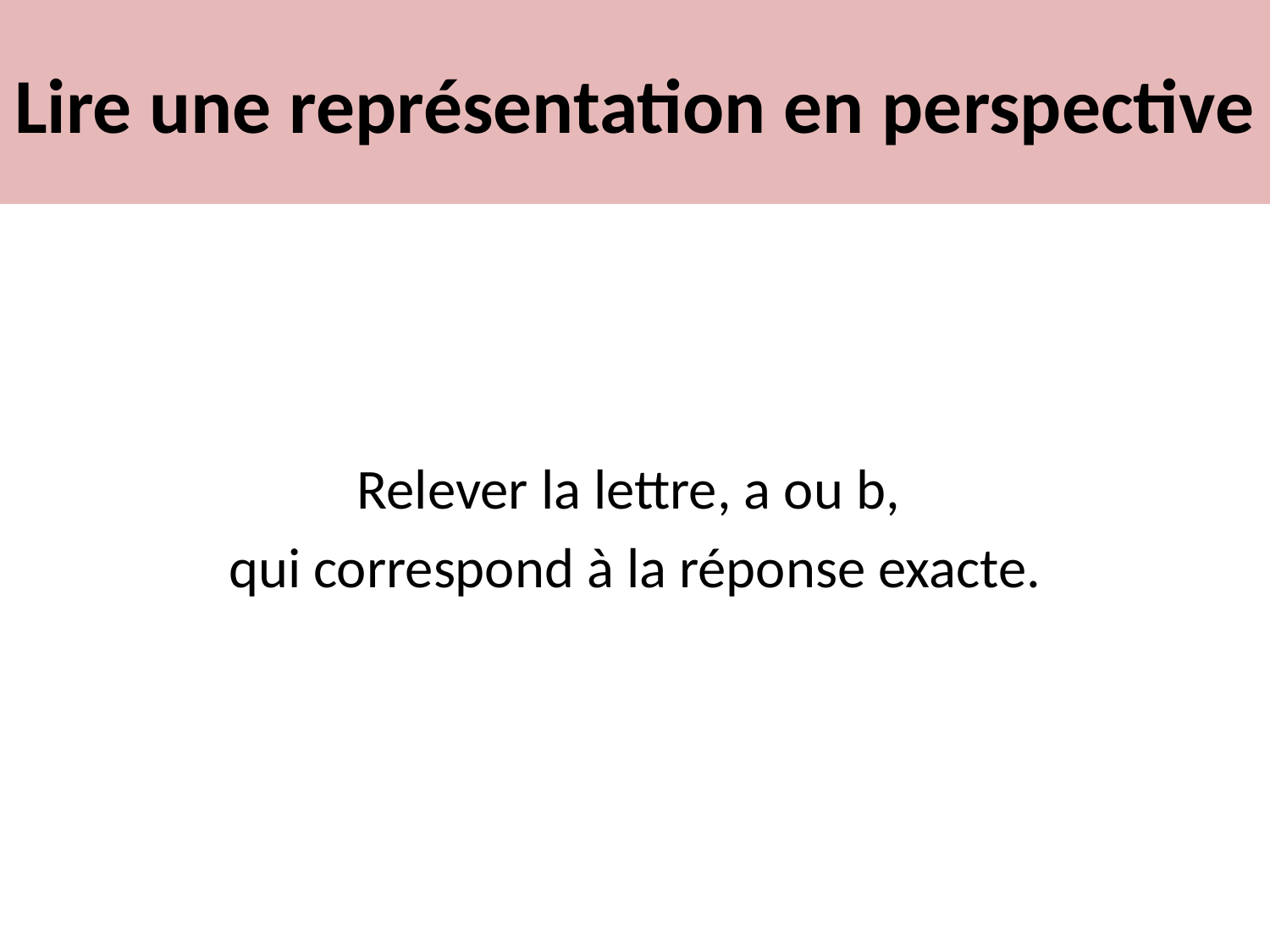

# Lire une représentation en perspective
Relever la lettre, a ou b,
qui correspond à la réponse exacte.